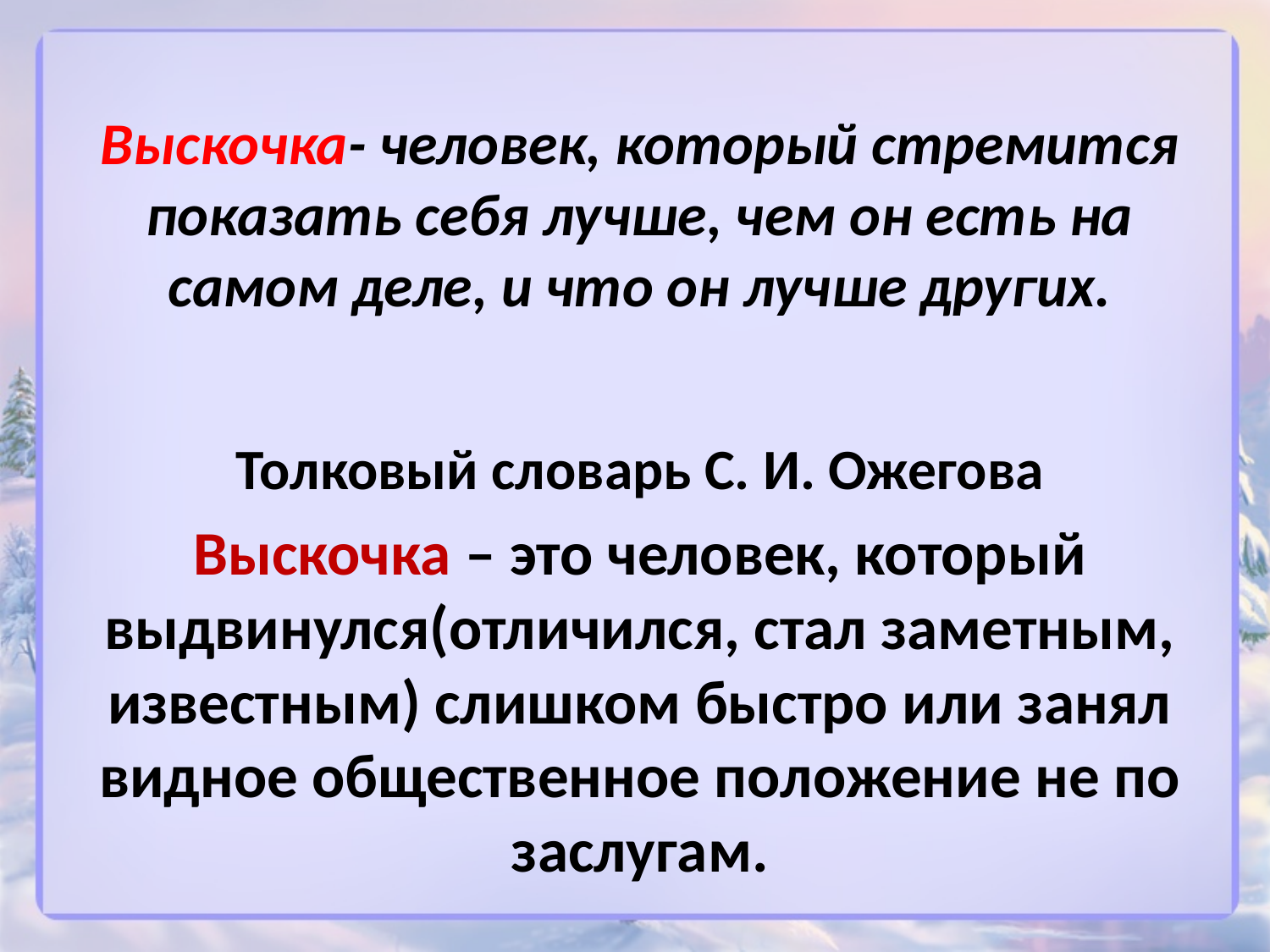

# Выскочка- человек, который стремится показать себя лучше, чем он есть на самом деле, и что он лучше других.
Толковый словарь С. И. Ожегова
Выскочка – это человек, который выдвинулся(отличился, стал заметным, известным) слишком быстро или занял видное общественное положение не по заслугам.